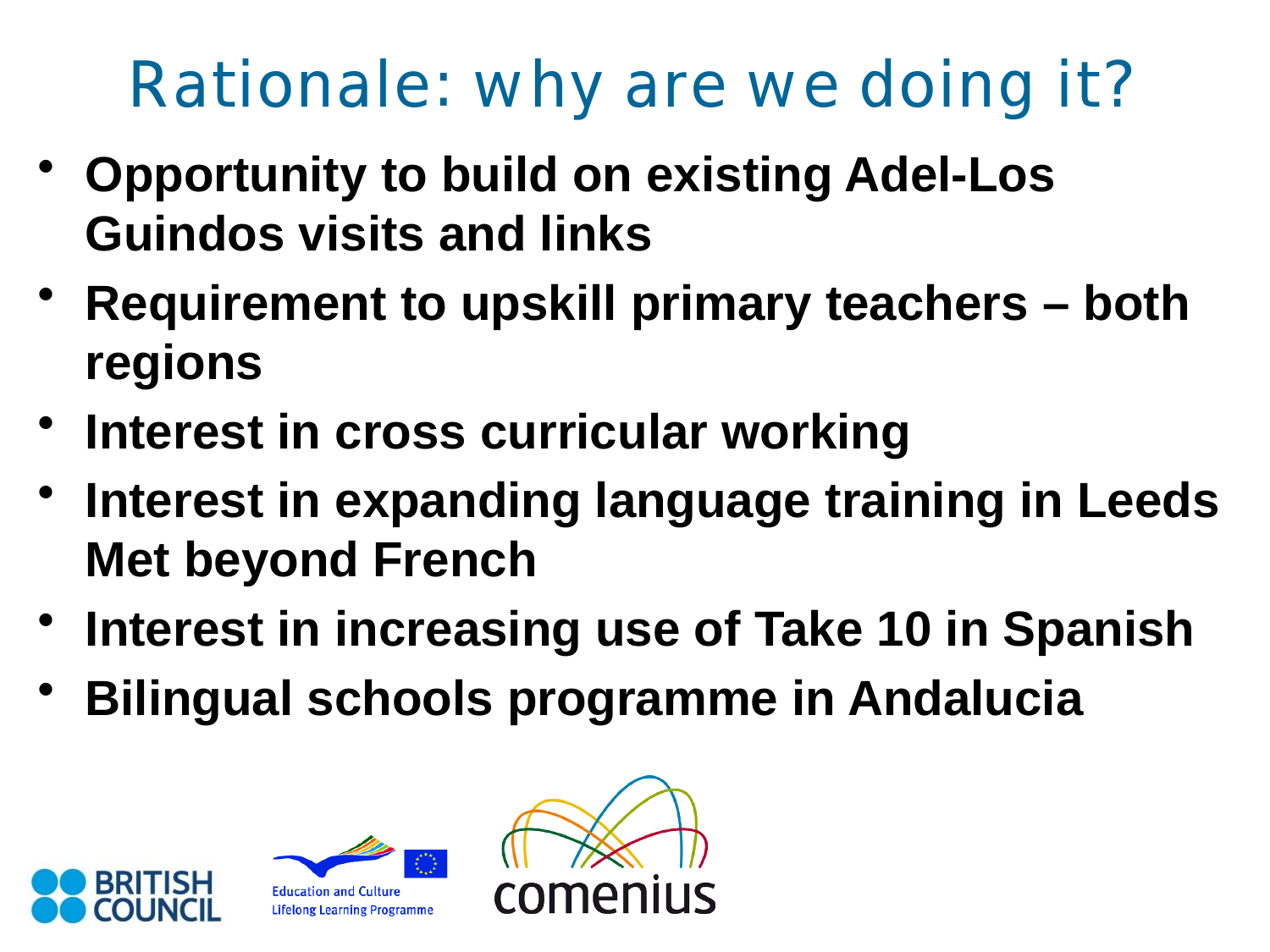

# Rationale: why are we doing it?
Opportunity to build on existing Adel-Los Guindos visits and links
Requirement to upskill primary teachers – both regions
Interest in cross curricular working
Interest in expanding language training in Leeds Met beyond French
Interest in increasing use of Take 10 in Spanish
Bilingual schools programme in Andalucia